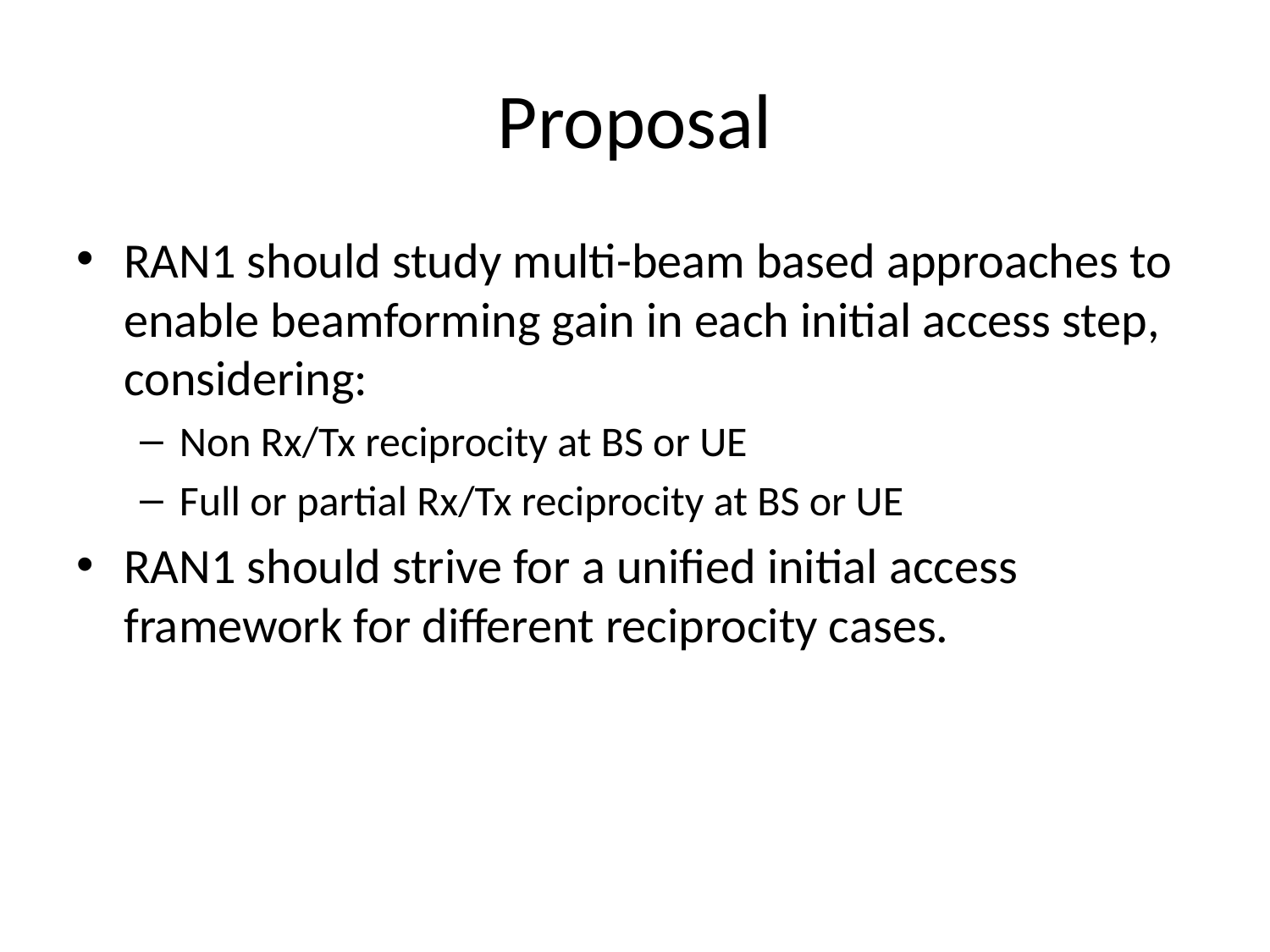

# Proposal
RAN1 should study multi-beam based approaches to enable beamforming gain in each initial access step, considering:
Non Rx/Tx reciprocity at BS or UE
Full or partial Rx/Tx reciprocity at BS or UE
RAN1 should strive for a unified initial access framework for different reciprocity cases.